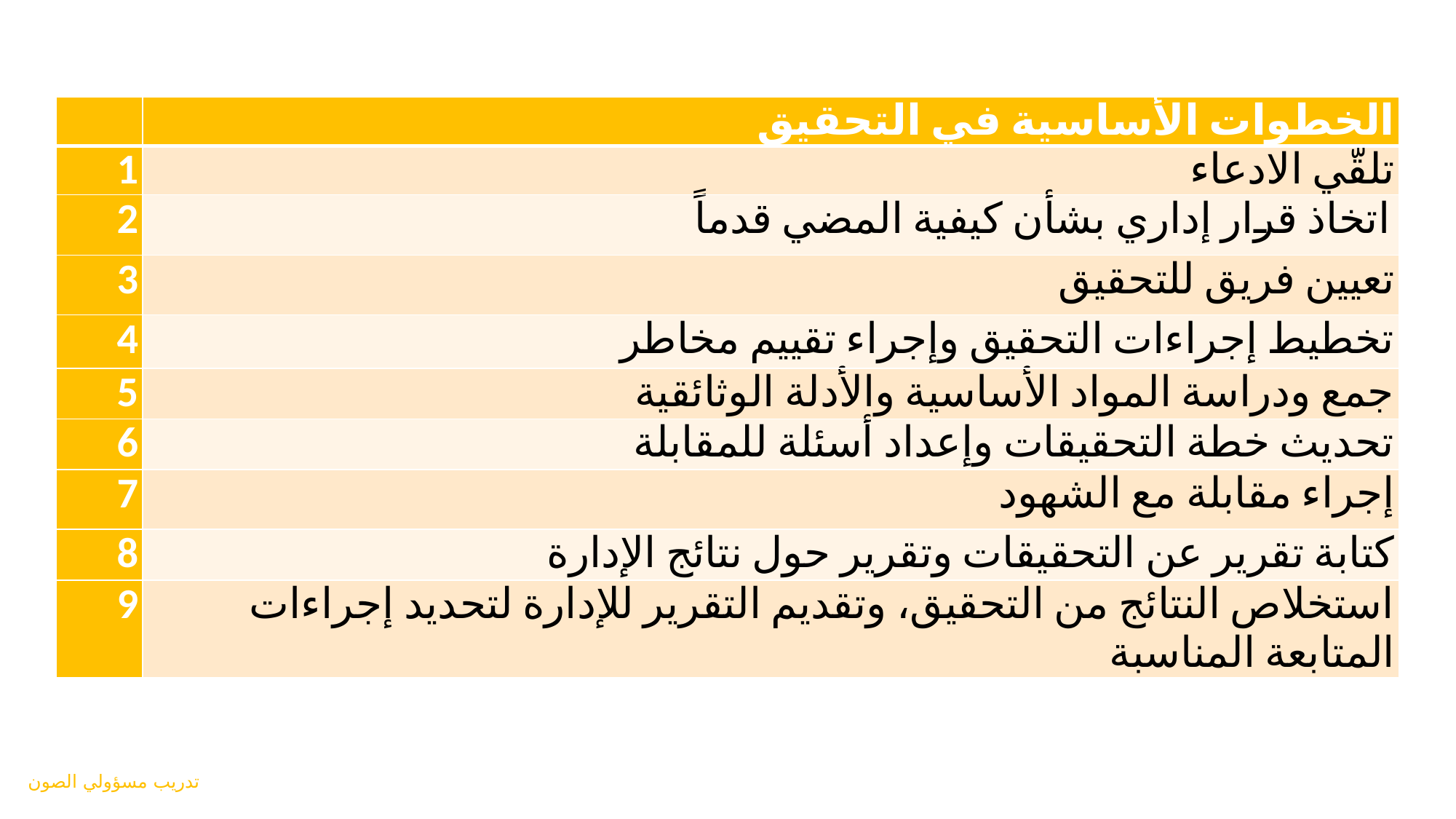

|  | الخطوات الأساسية في التحقيق |
| --- | --- |
| 1 | تلقّي الادعاء |
| 2 | اتخاذ قرار إداري بشأن كيفية المضي قدماً |
| 3 | تعيين فريق للتحقيق |
| 4 | تخطيط إجراءات التحقيق وإجراء تقييم مخاطر |
| 5 | جمع ودراسة المواد الأساسية والأدلة الوثائقية |
| 6 | تحديث خطة التحقيقات وإعداد أسئلة للمقابلة |
| 7 | إجراء مقابلة مع الشهود |
| 8 | كتابة تقرير عن التحقيقات وتقرير حول نتائج الإدارة |
| 9 | استخلاص النتائج من التحقيق، وتقديم التقرير للإدارة لتحديد إجراءات المتابعة المناسبة |
تدريب مسؤولي الصون